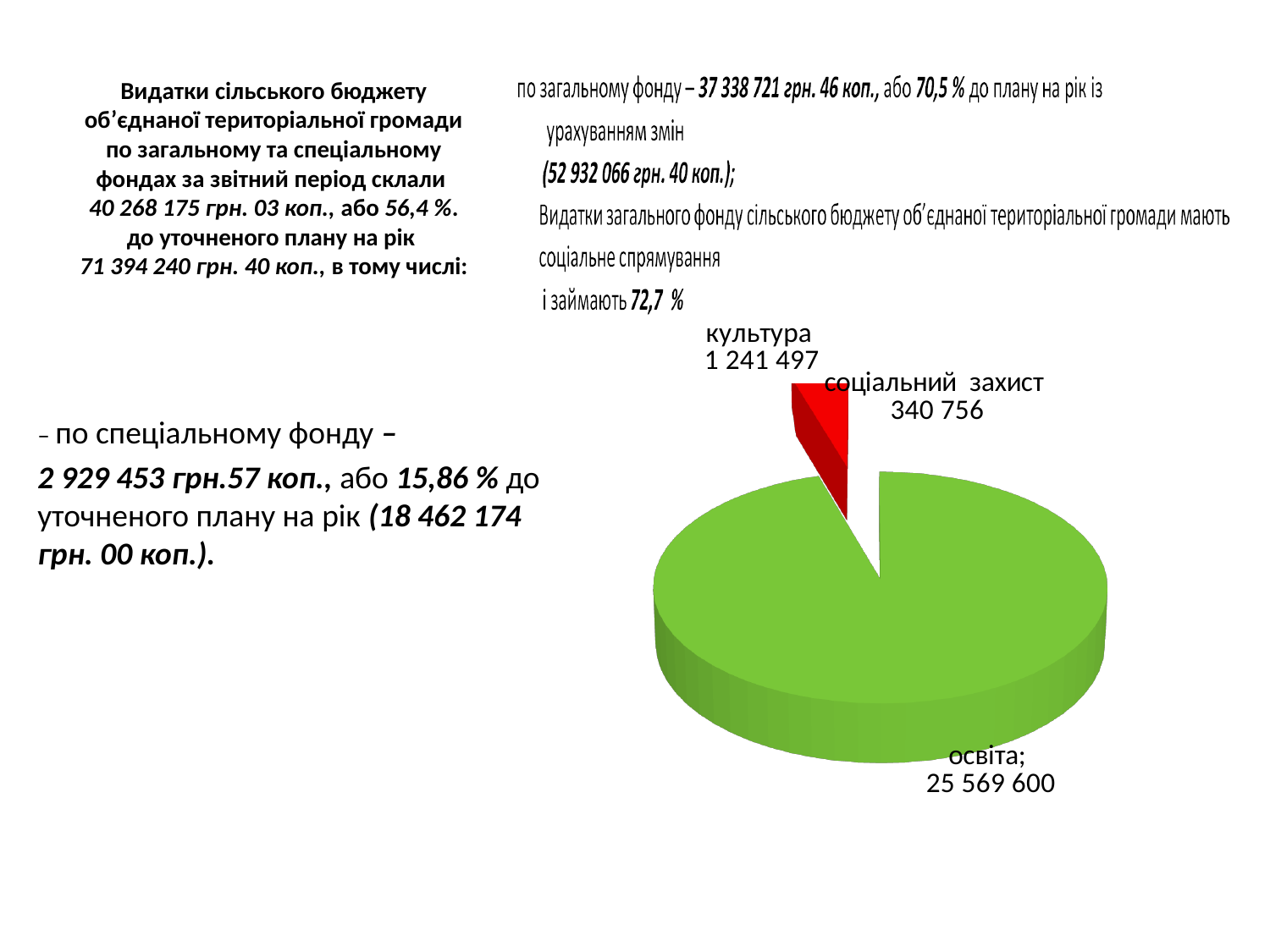

# Видатки сільського бюджету об’єднаної територіальної громади по загальному та спеціальному фондах за звітний період склали 40 268 175 грн. 03 коп., або 56,4 %. до уточненого плану на рік 71 394 240 грн. 40 коп., в тому числі:

[unsupported chart]

– по спеціальному фонду –
2 929 453 грн.57 коп., або 15,86 % до уточненого плану на рік (18 462 174 грн. 00 коп.).